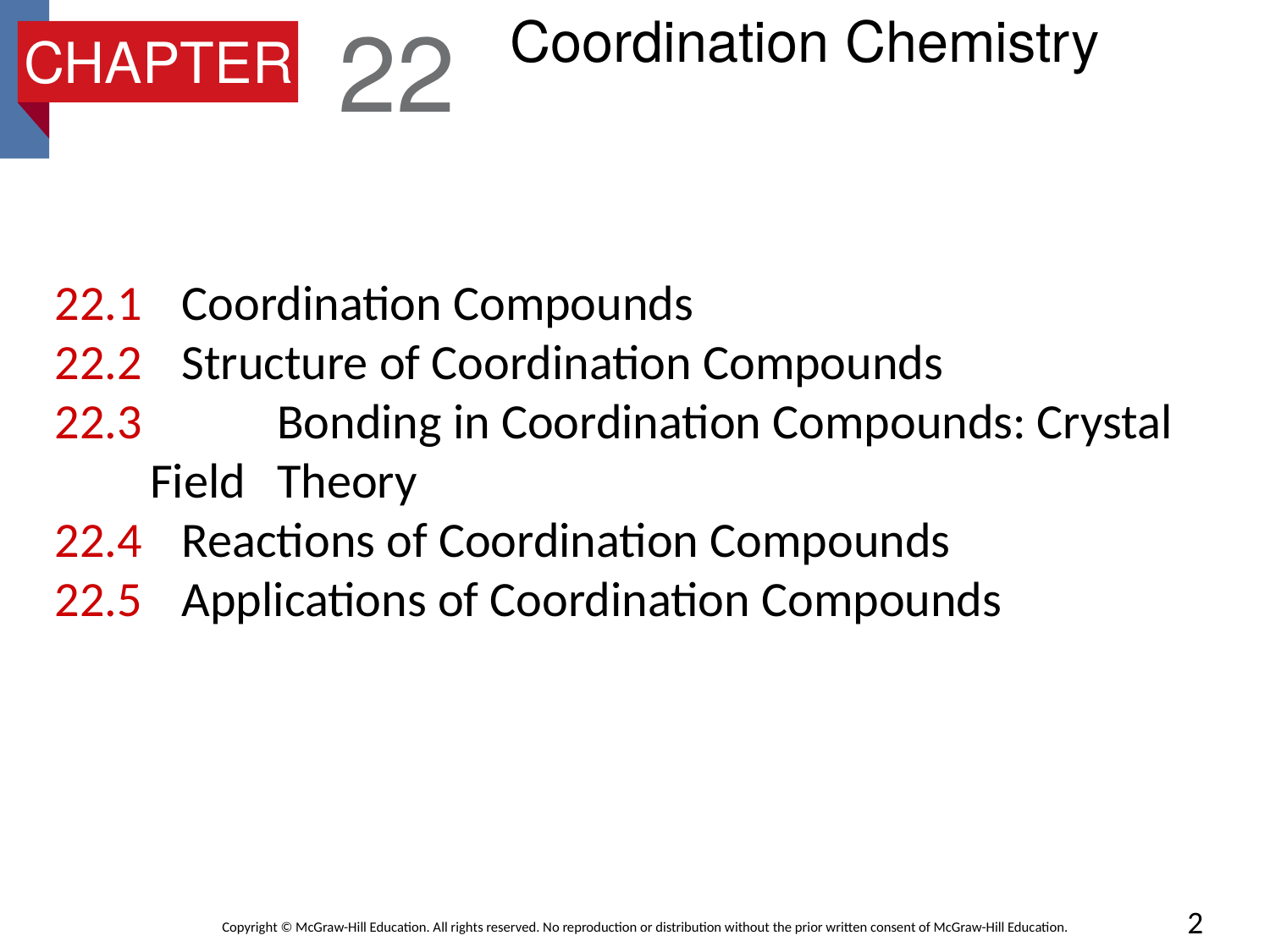

22
# Coordination Chemistry
CHAPTER
22.1	Coordination Compounds
22.2	Structure of Coordination Compounds
22.3		Bonding in Coordination Compounds: Crystal Field 	Theory
22.4 	Reactions of Coordination Compounds
22.5 	Applications of Coordination Compounds